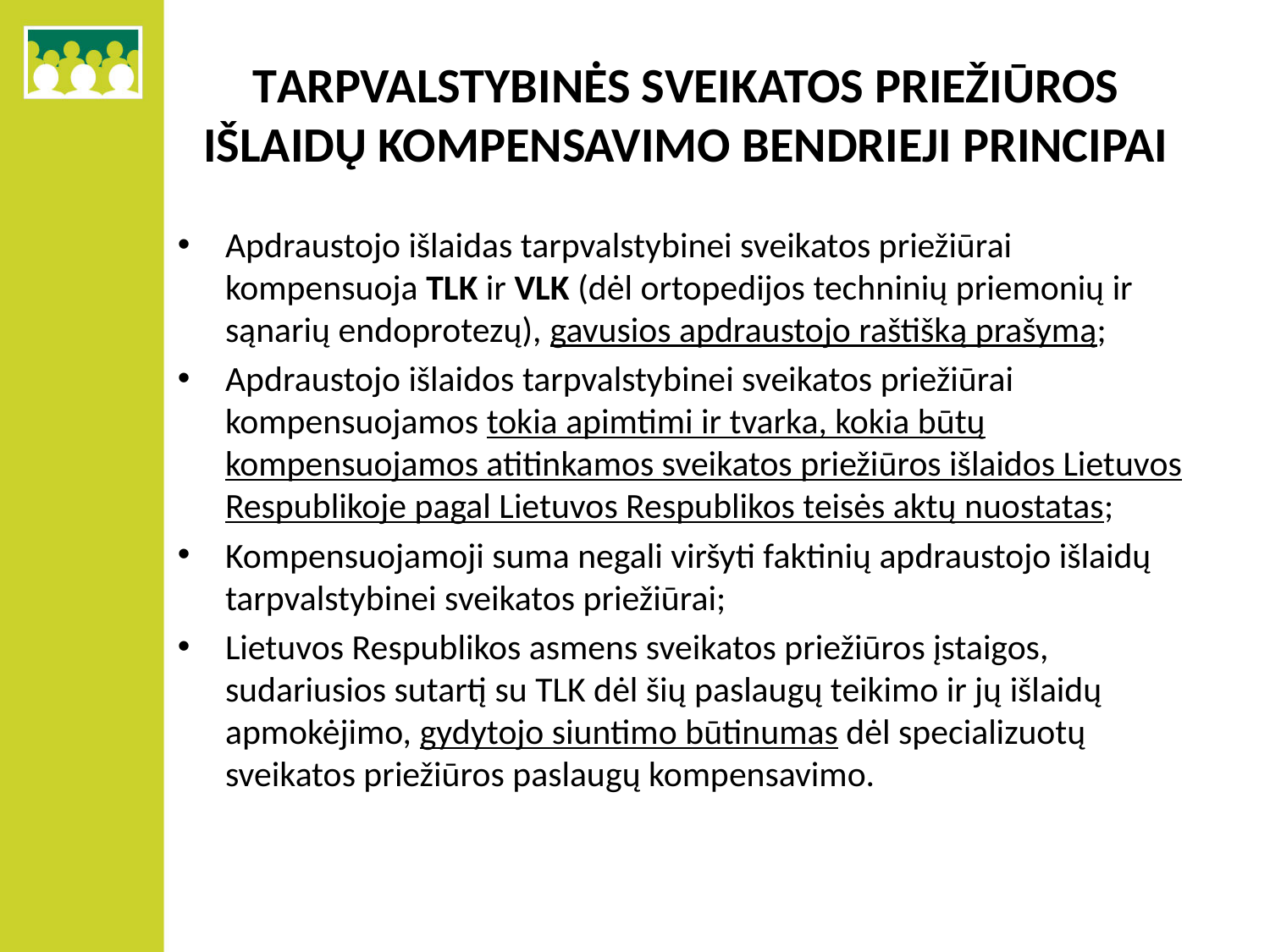

# TARPVALSTYBINĖS SVEIKATOS PRIEŽIŪROS IŠLAIDŲ KOMPENSAVIMO BENDRIEJI PRINCIPAI
Apdraustojo išlaidas tarpvalstybinei sveikatos priežiūrai kompensuoja TLK ir VLK (dėl ortopedijos techninių priemonių ir sąnarių endoprotezų), gavusios apdraustojo raštišką prašymą;
Apdraustojo išlaidos tarpvalstybinei sveikatos priežiūrai kompensuojamos tokia apimtimi ir tvarka, kokia būtų kompensuojamos atitinkamos sveikatos priežiūros išlaidos Lietuvos Respublikoje pagal Lietuvos Respublikos teisės aktų nuostatas;
Kompensuojamoji suma negali viršyti faktinių apdraustojo išlaidų tarpvalstybinei sveikatos priežiūrai;
Lietuvos Respublikos asmens sveikatos priežiūros įstaigos, sudariusios sutartį su TLK dėl šių paslaugų teikimo ir jų išlaidų apmokėjimo, gydytojo siuntimo būtinumas dėl specializuotų sveikatos priežiūros paslaugų kompensavimo.